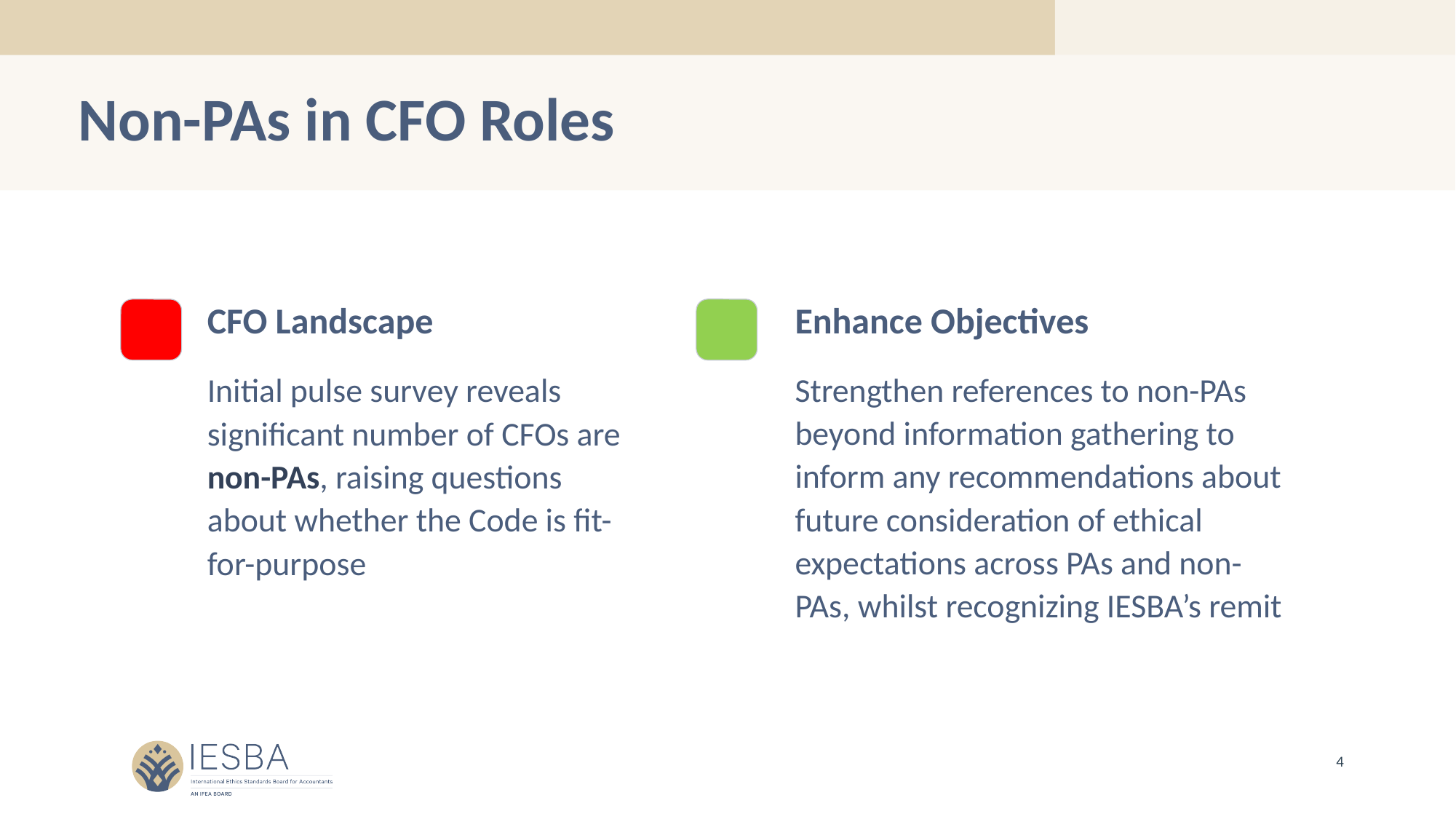

# Non-PAs in CFO Roles

CFO Landscape
Enhance Objectives
Strengthen references to non-PAs beyond information gathering to inform any recommendations about future consideration of ethical expectations across PAs and non-PAs, whilst recognizing IESBA’s remit
Initial pulse survey reveals significant number of CFOs are non-PAs, raising questions about whether the Code is fit-for-purpose

4